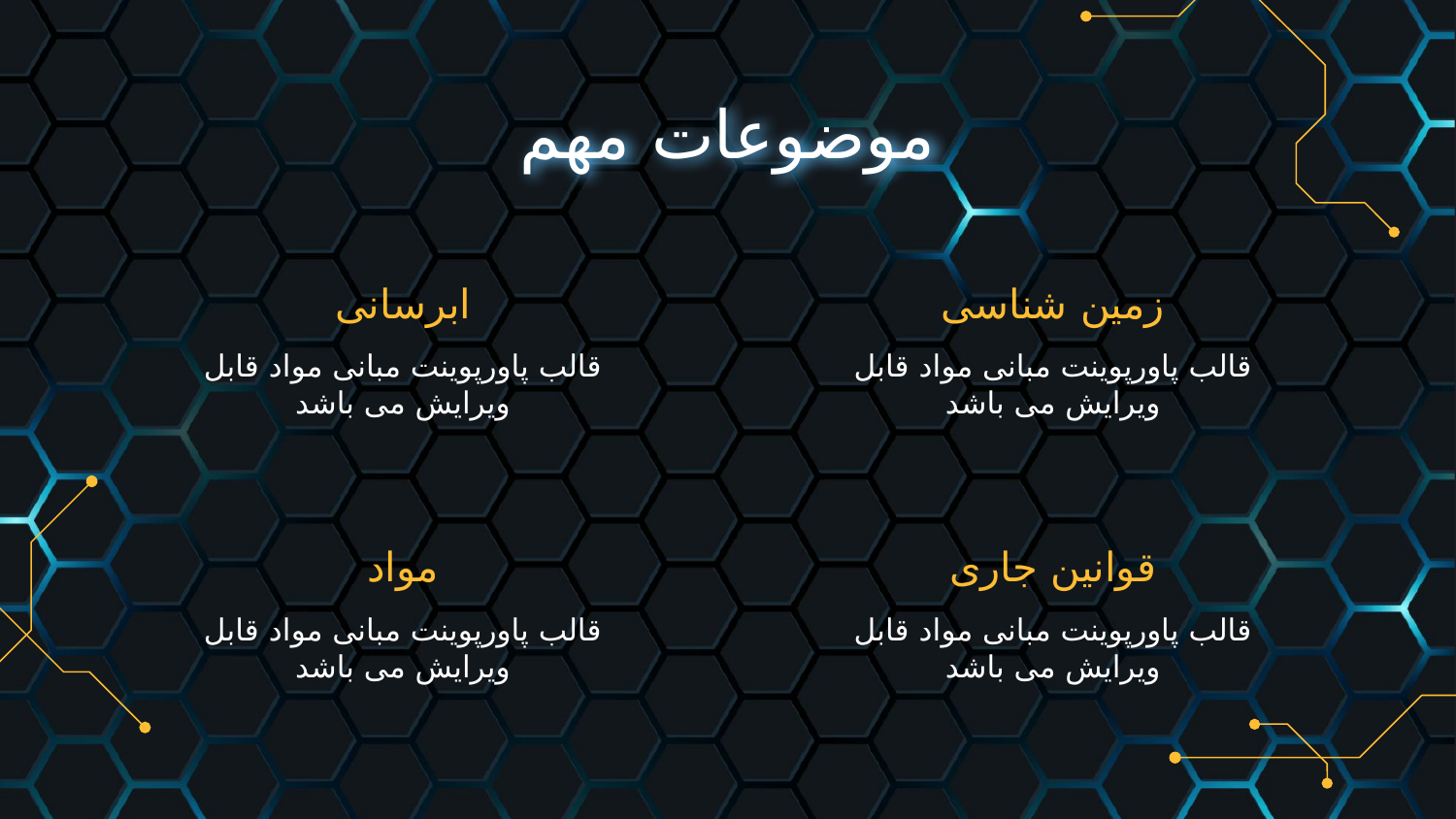

# موضوعات مهم
ابرسانی
زمین شناسی
قالب پاورپوینت مبانی مواد قابل ویرایش می باشد
قالب پاورپوینت مبانی مواد قابل ویرایش می باشد
مواد
قوانین جاری
قالب پاورپوینت مبانی مواد قابل ویرایش می باشد
قالب پاورپوینت مبانی مواد قابل ویرایش می باشد